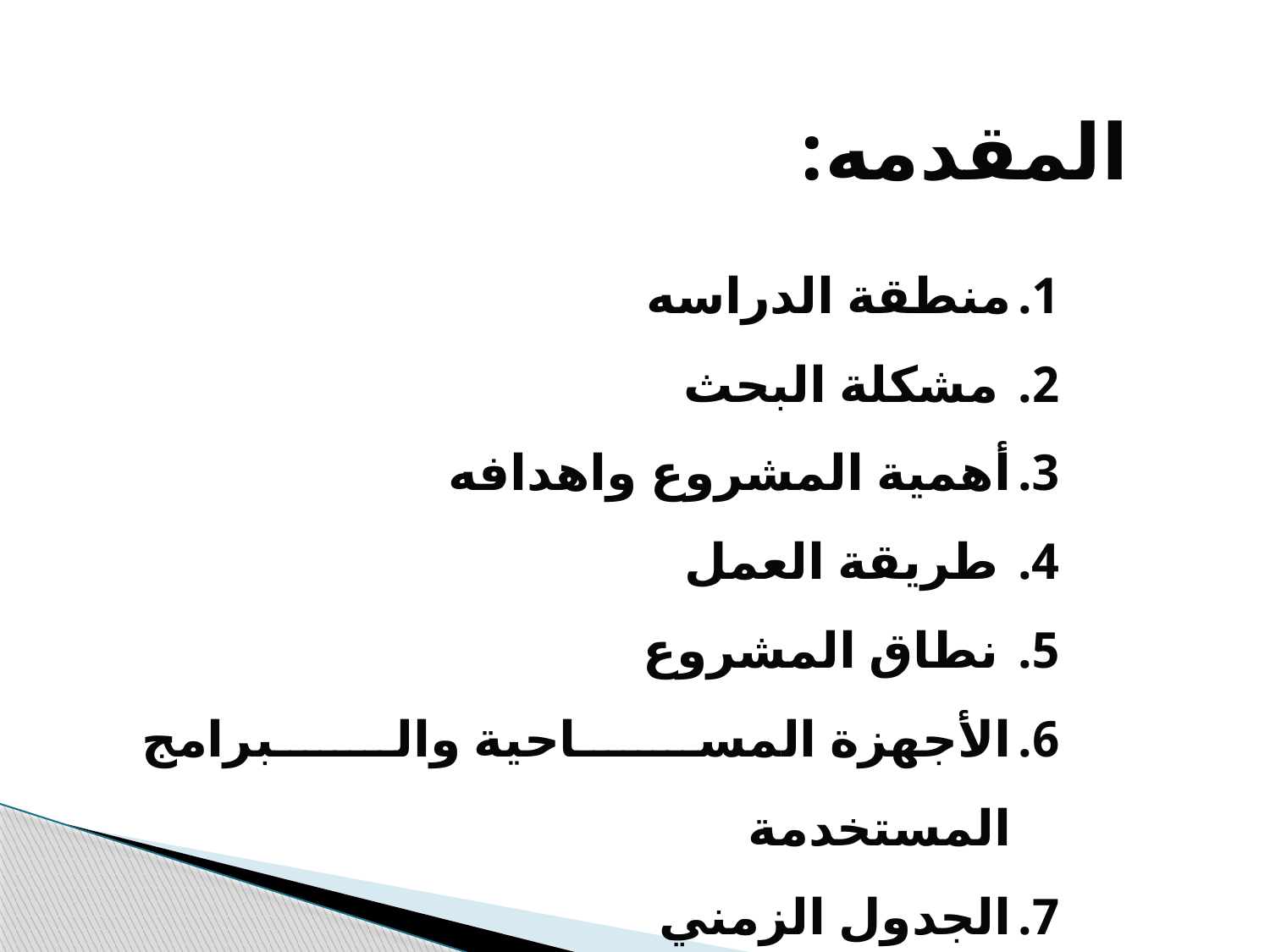

# المقدمه:
منطقة الدراسه
 مشكلة البحث
أهمية المشروع واهدافه
 طريقة العمل
 نطاق المشروع
الأجهزة المساحية والبرامج المستخدمة
الجدول الزمني